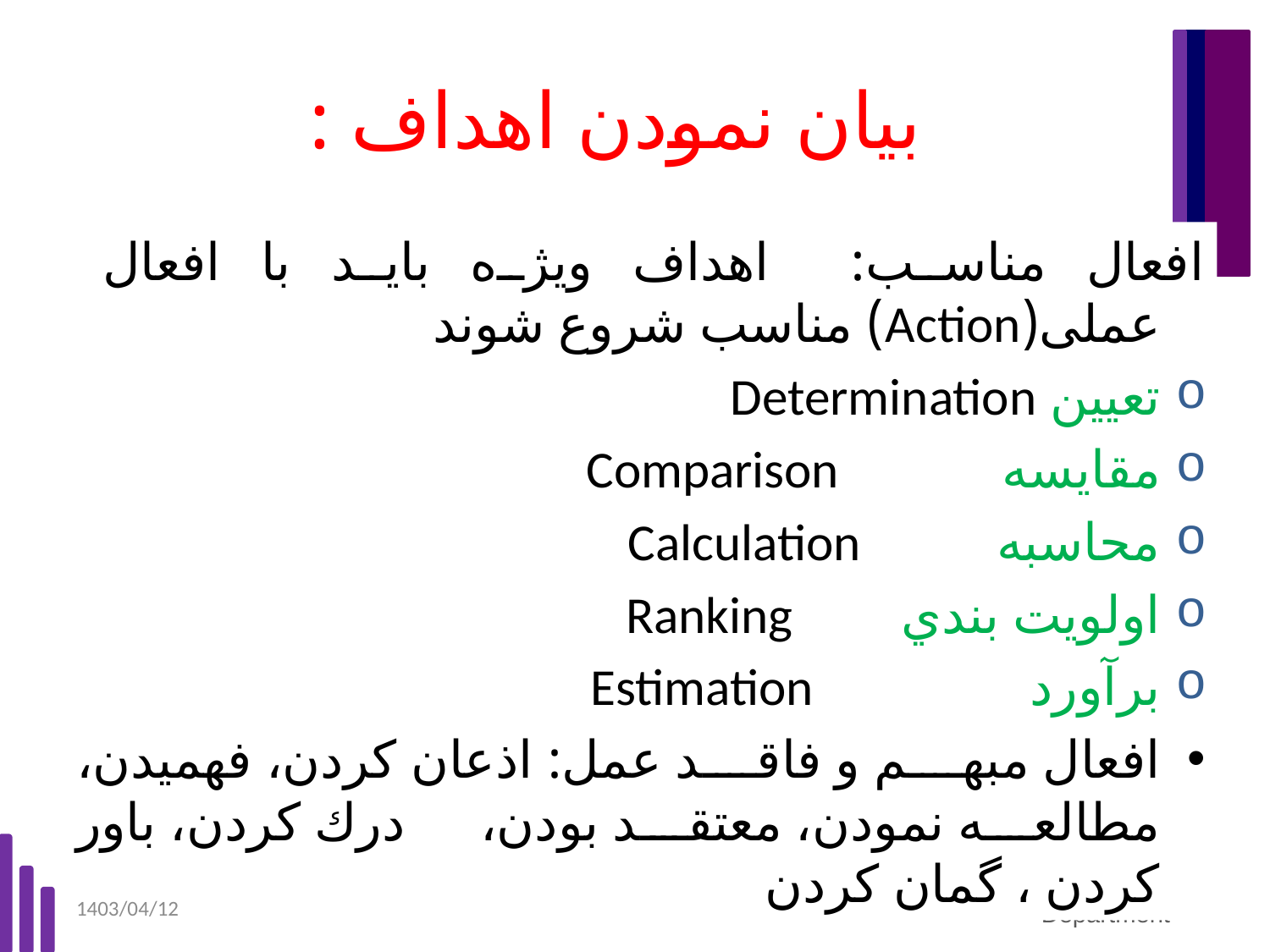

# بيان نمودن اهداف :
افعال مناسب:  اهداف ویژه باید با افعال عملی(Action) مناسب شروع شوند
تعيين Determination
مقايسه            Comparison
محاسبه          Calculation
اولويت بندي        Ranking
برآورد                Estimation
افعال مبهم و فاقد عمل: اذعان كردن، فهميدن، مطالعه نمودن، معتقد بودن،  درك كردن، باور كردن ، گمان كردن

1403/04/12